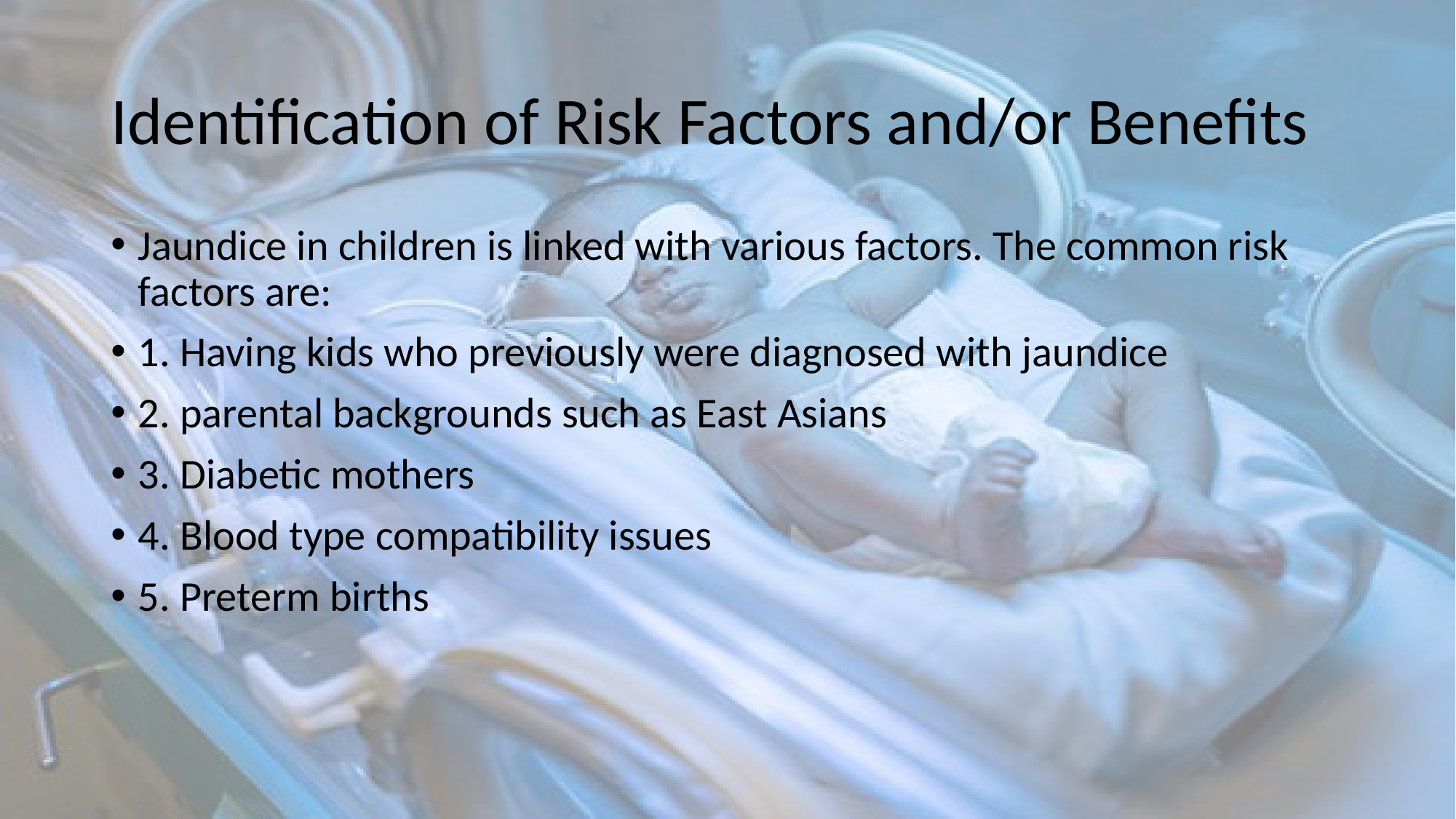

# Identification of Risk Factors and/or Benefits
Jaundice in children is linked with various factors. The common risk factors are:
1. Having kids who previously were diagnosed with jaundice
2. parental backgrounds such as East Asians
3. Diabetic mothers
4. Blood type compatibility issues
5. Preterm births